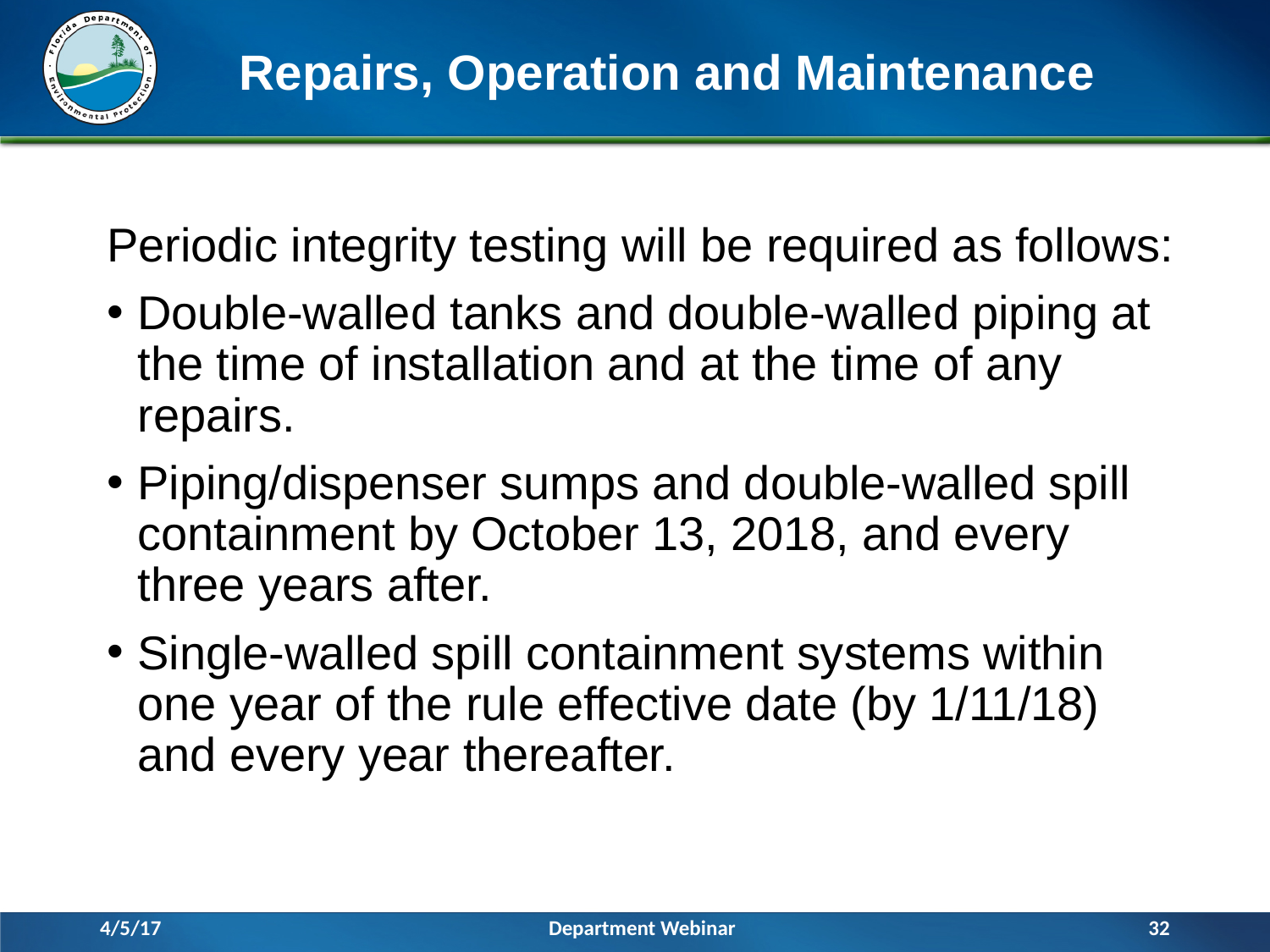

# Repairs, Operation and Maintenance
Periodic integrity testing will be required as follows:
Double-walled tanks and double-walled piping at the time of installation and at the time of any repairs.
Piping/dispenser sumps and double-walled spill containment by October 13, 2018, and every three years after.
Single-walled spill containment systems within one year of the rule effective date (by 1/11/18) and every year thereafter.
4/5/17
Department Webinar
32